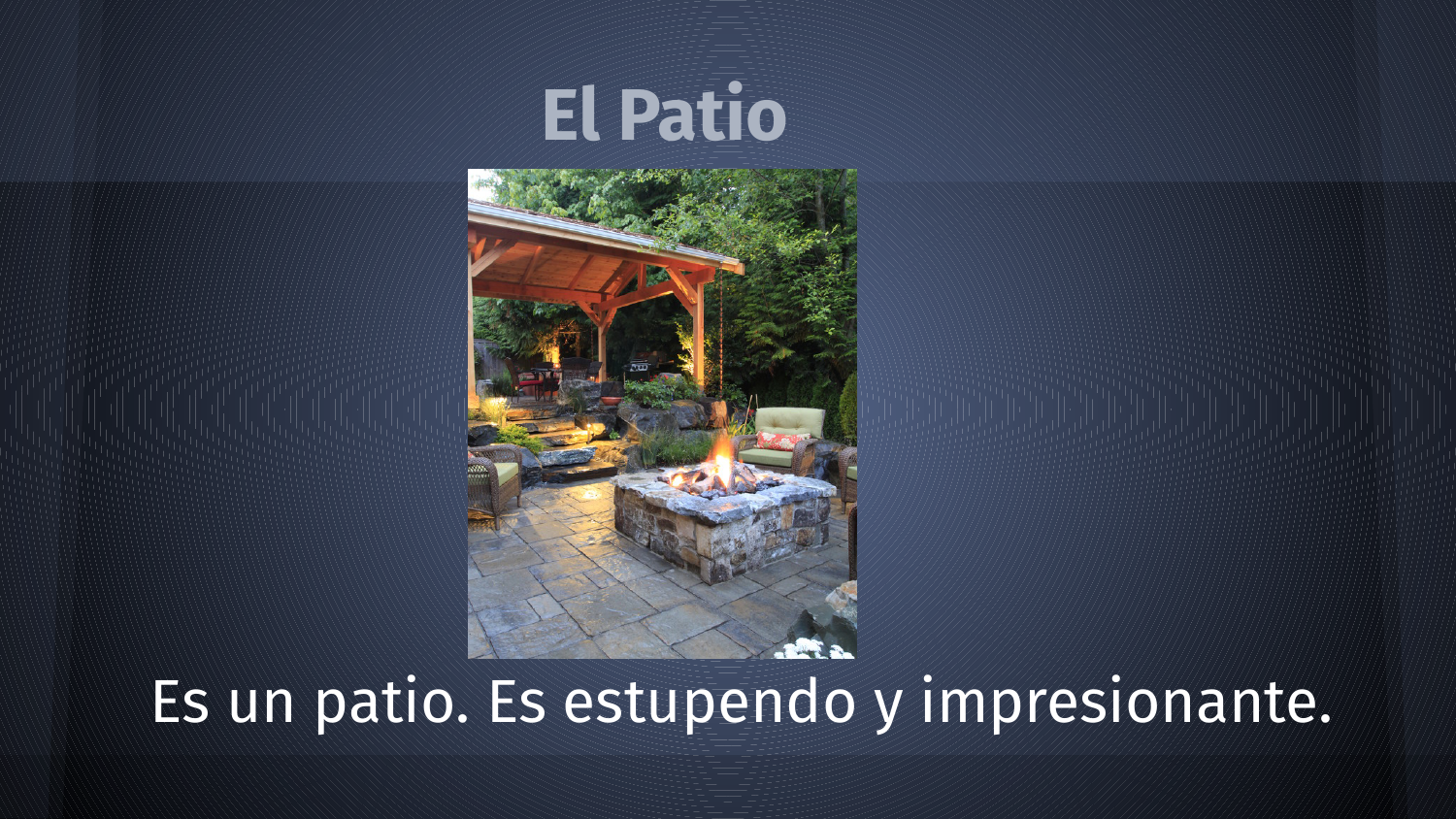

# El Patio

  Es un patio. Es estupendo y impresionante.